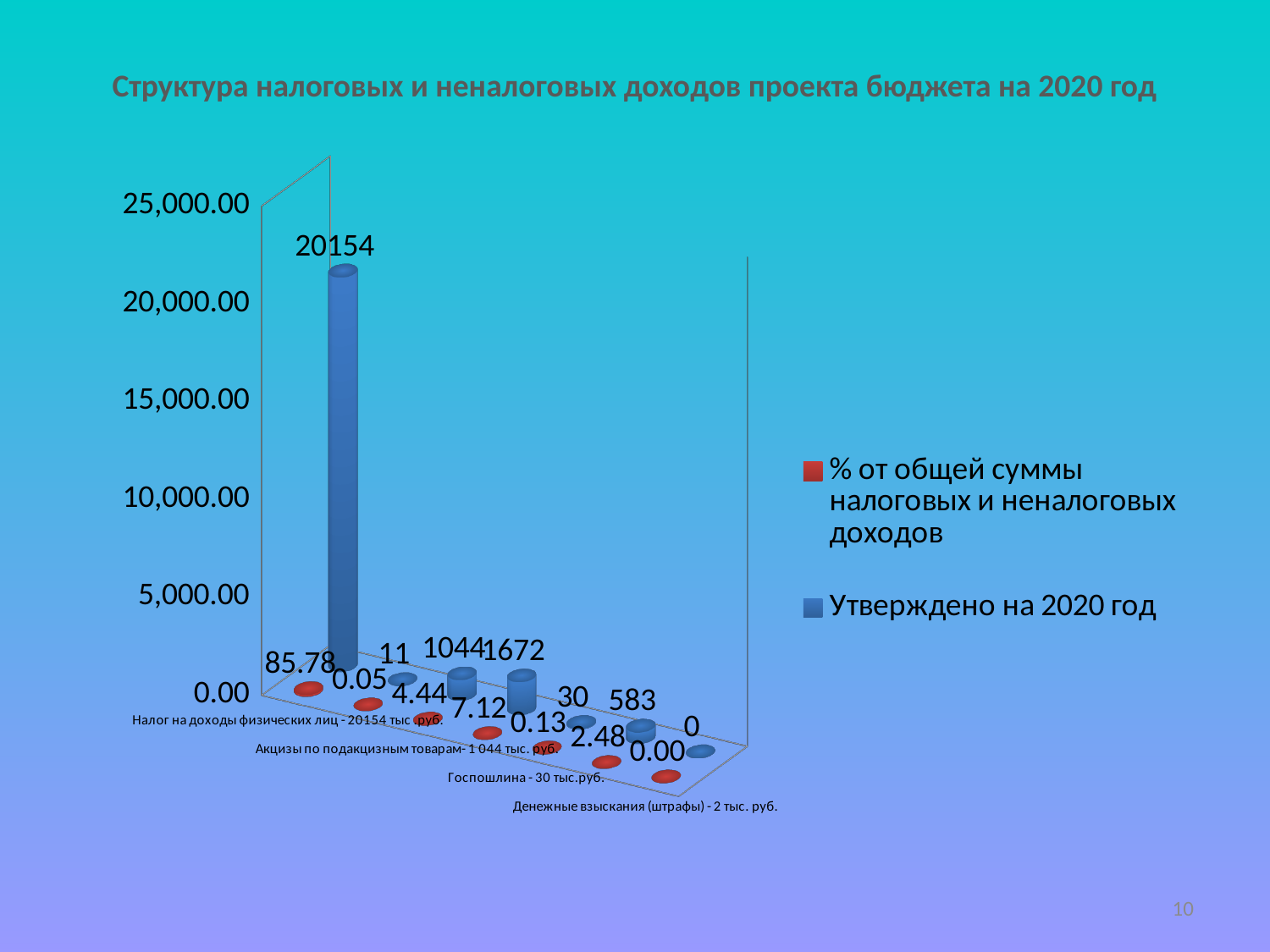

# Структура налоговых и неналоговых доходов проекта бюджета на 2020 год

[unsupported chart]

10